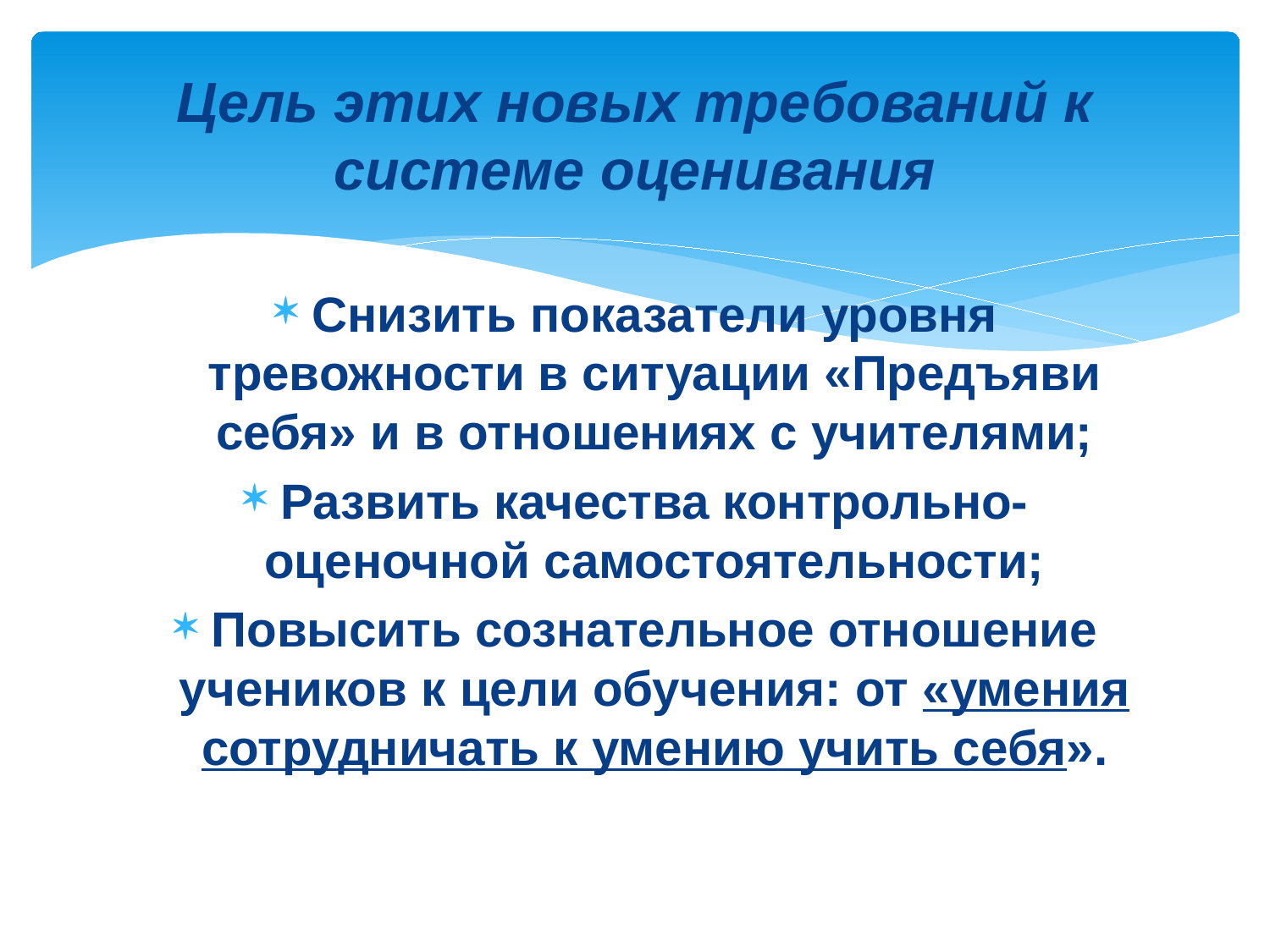

# Цель этих новых требований к системе оценивания
Снизить показатели уровня тревожности в ситуации «Предъяви себя» и в отношениях с учителями;
Развить качества контрольно-оценочной самостоятельности;
Повысить сознательное отношение учеников к цели обучения: от «умения сотрудничать к умению учить себя».